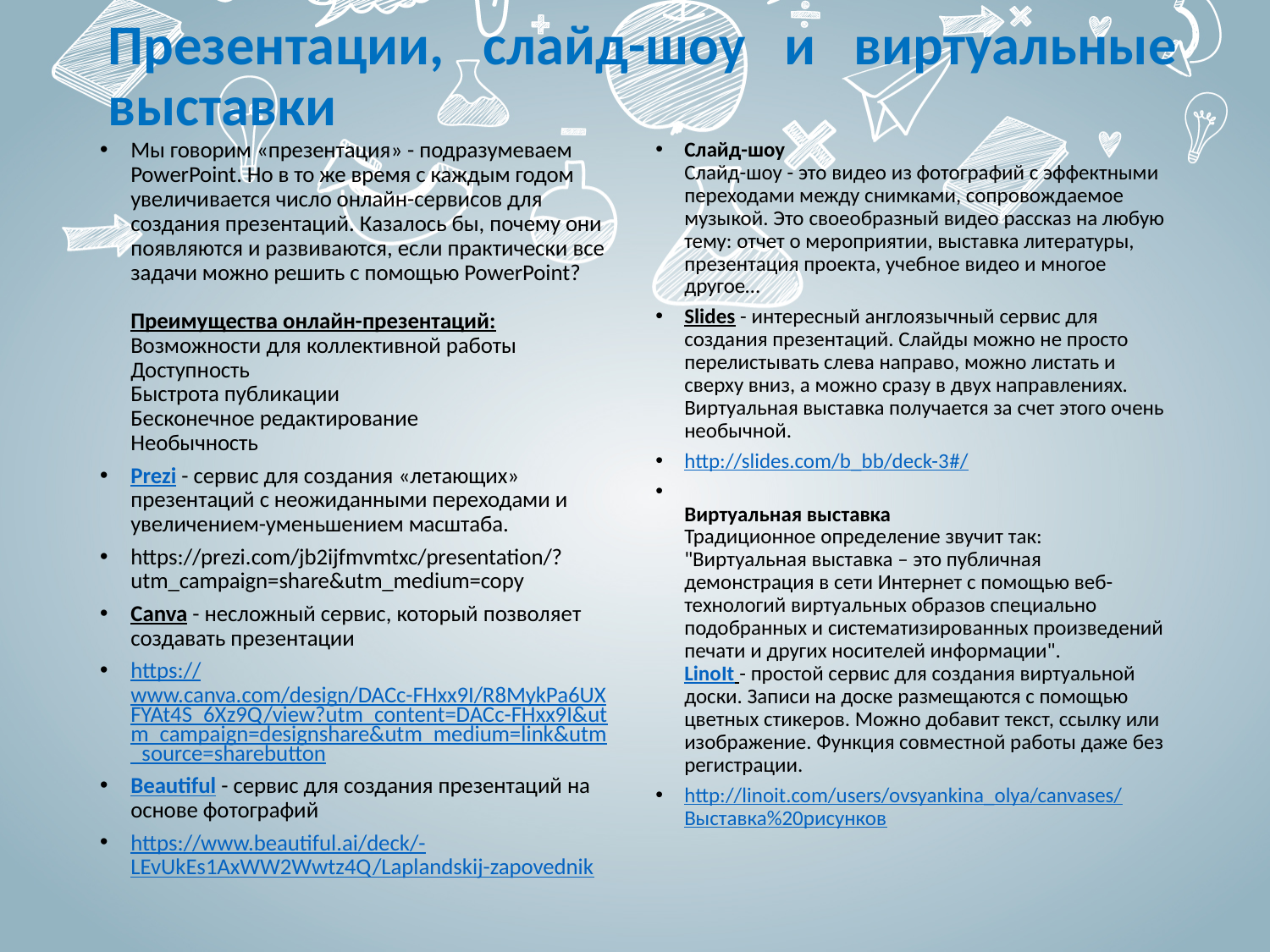

# Презентации, слайд-шоу и виртуальные выставки
Мы говорим «презентация» - подразумеваем PowerPoint. Но в то же время с каждым годом увеличивается число онлайн-сервисов для создания презентаций. Казалось бы, почему они появляются и развиваются, если практически все задачи можно решить с помощью PowerPoint?
Преимущества онлайн-презентаций:
Возможности для коллективной работы
Доступность
Быстрота публикации
Бесконечное редактирование
Необычность
Prezi - сервис для создания «летающих» презентаций с неожиданными переходами и увеличением-уменьшением масштаба.
https://prezi.com/jb2ijfmvmtxc/presentation/?utm_campaign=share&utm_medium=copy
Canva - несложный сервис, который позволяет создавать презентации
https://www.canva.com/design/DACc-FHxx9I/R8MykPa6UXFYAt4S_6Xz9Q/view?utm_content=DACc-FHxx9I&utm_campaign=designshare&utm_medium=link&utm_source=sharebutton
Beautiful - сервис для создания презентаций на основе фотографий
https://www.beautiful.ai/deck/-LEvUkEs1AxWW2Wwtz4Q/Laplandskij-zapovednik

Слайд-шоу
Слайд-шоу - это видео из фотографий с эффектными переходами между снимками, сопровождаемое музыкой. Это своеобразный видео рассказ на любую тему: отчет о мероприятии, выставка литературы, презентация проекта, учебное видео и многое другое…
Slides - интересный англоязычный сервис для создания презентаций. Слайды можно не просто перелистывать слева направо, можно листать и сверху вниз, а можно сразу в двух направлениях. Виртуальная выставка получается за счет этого очень необычной.
http://slides.com/b_bb/deck-3#/
Виртуальная выставка
Традиционное определение звучит так: "Виртуальная выставка – это публичная демонстрация в сети Интернет с помощью веб-технологий виртуальных образов специально подобранных и систематизированных произведений печати и других носителей информации".
LinoIt - простой сервис для создания виртуальной доски. Записи на доске размещаются с помощью цветных стикеров. Можно добавит текст, ссылку или изображение. Функция совместной работы даже без регистрации.
http://linoit.com/users/ovsyankina_olya/canvases/Выставка%20рисунков